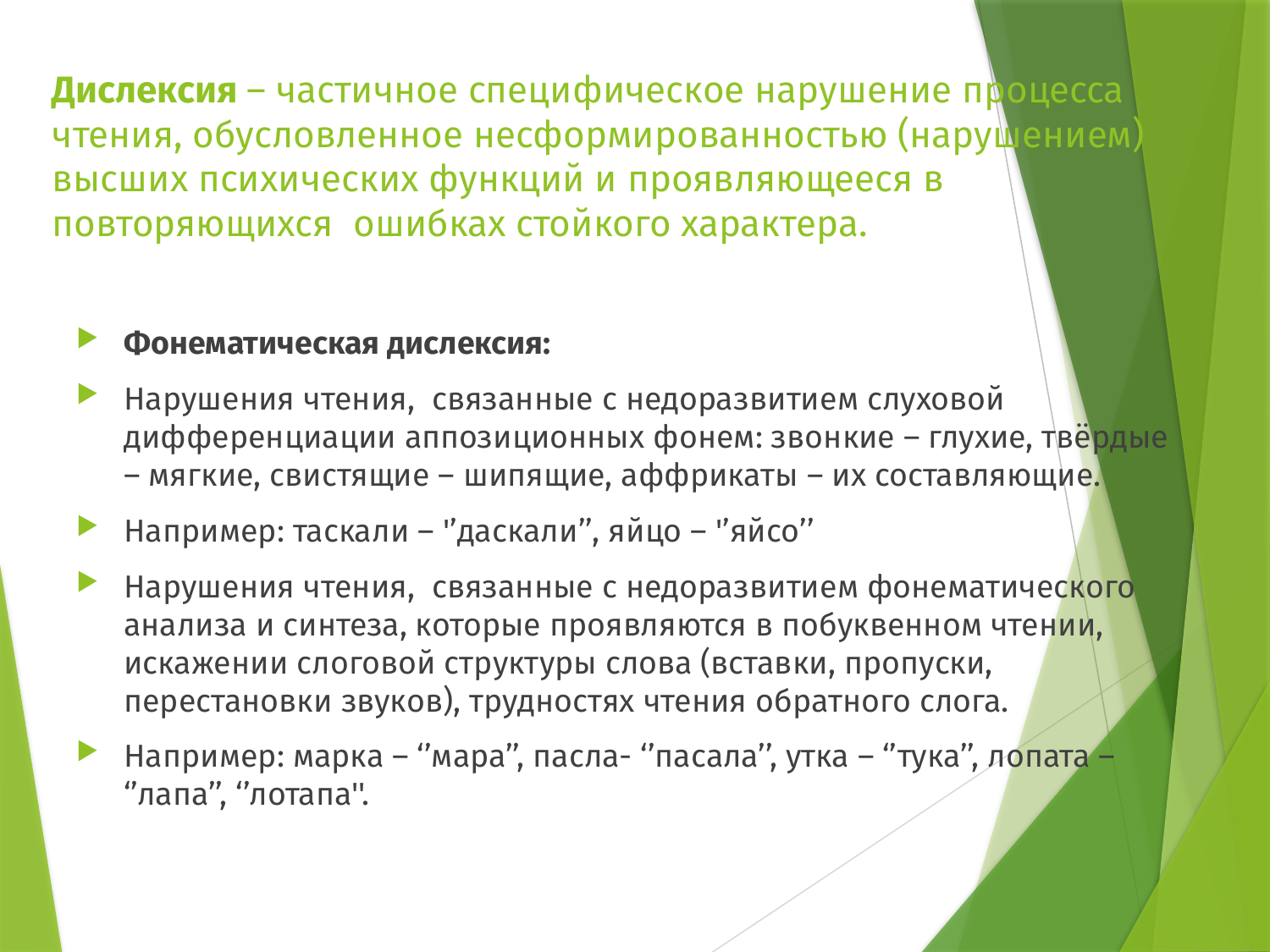

# Дислексия – частичное специфическое нарушение процесса чтения, обусловленное несформированностью (нарушением) высших психических функций и проявляющееся в повторяющихся  ошибках стойкого характера.
Фонематическая дислексия:
Нарушения чтения,  связанные с недоразвитием слуховой дифференциации аппозиционных фонем: звонкие – глухие, твёрдые – мягкие, свистящие – шипящие, аффрикаты – их составляющие.
Например: таскали – '’даскали’’, яйцо – '’яйсо’’
Нарушения чтения,  связанные с недоразвитием фонематического анализа и синтеза, которые проявляются в побуквенном чтении, искажении слоговой структуры слова (вставки, пропуски, перестановки звуков), трудностях чтения обратного слога.
Например: марка – ‘’мара’’, пасла- ‘’пасала’’, утка – ‘’тука’’, лопата – ‘’лапа’’, ‘’лотапа''.